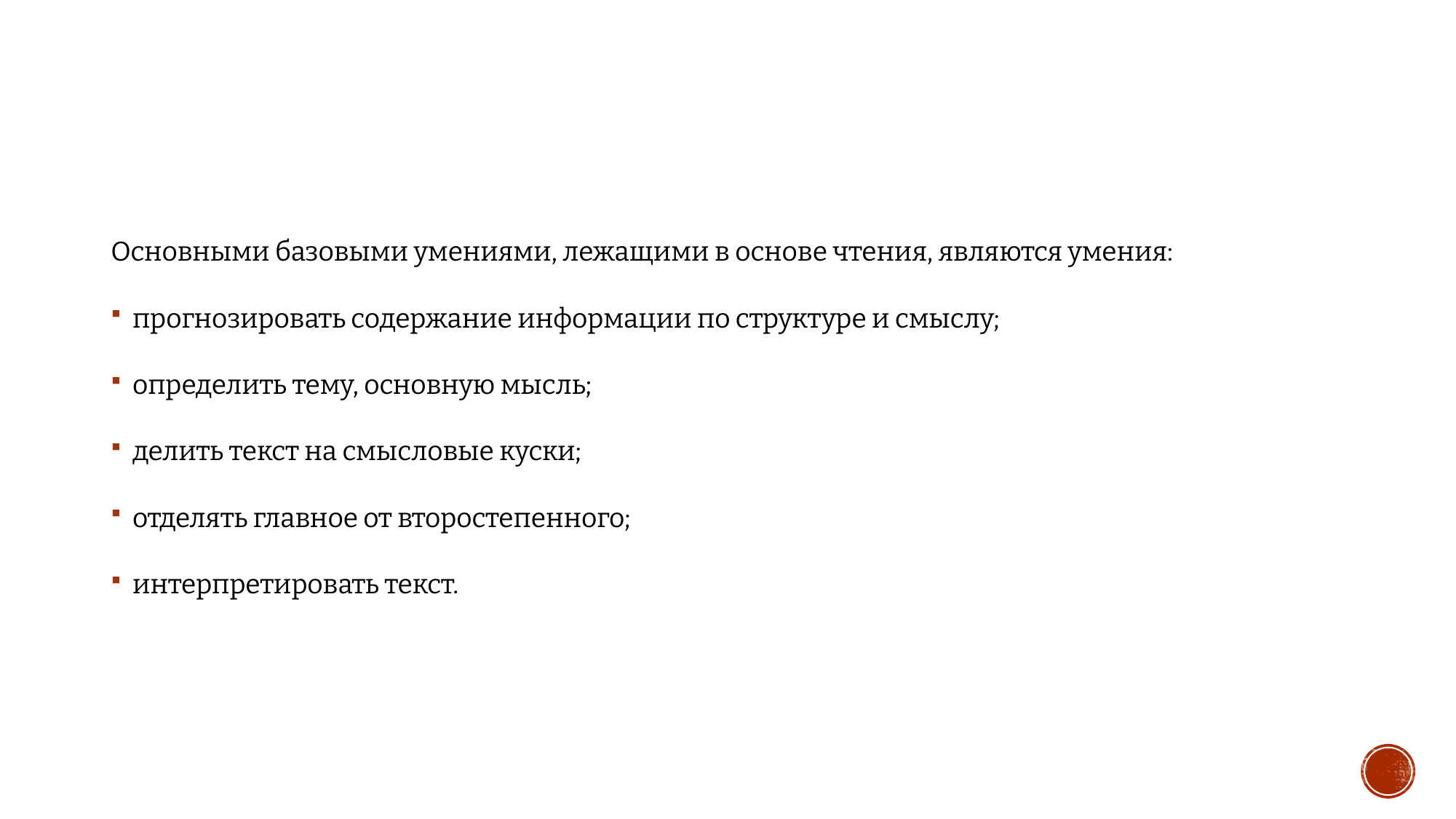

Основными базовыми умениями, лежащими в основе чтения, являются умения:
прогнозировать содержание информации по структуре и смыслу;
определить тему, основную мысль;
делить текст на смысловые куски;
отделять главное от второстепенного;
интерпретировать текст.